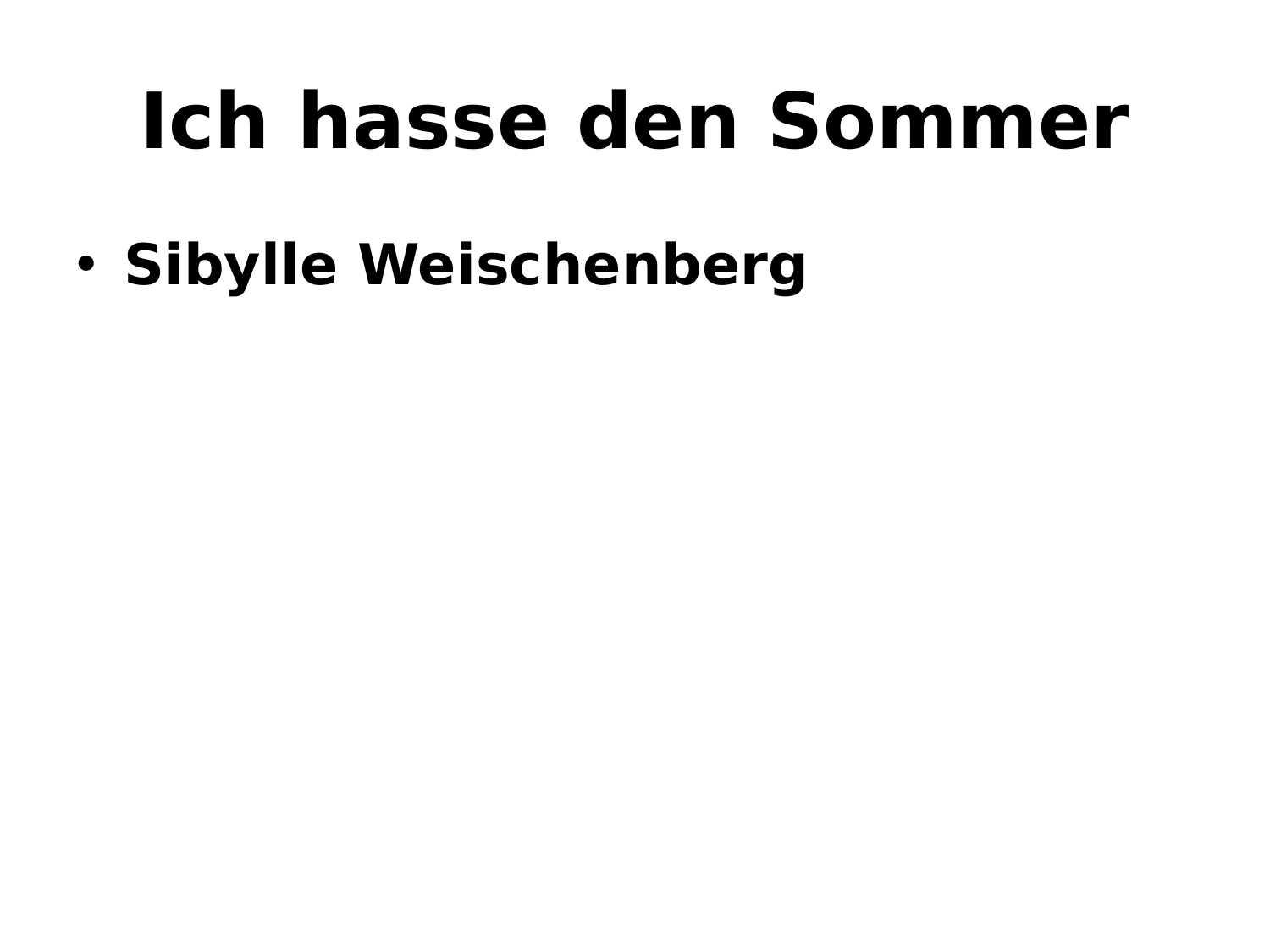

# Ich hasse den Sommer
Sibylle Weischenberg